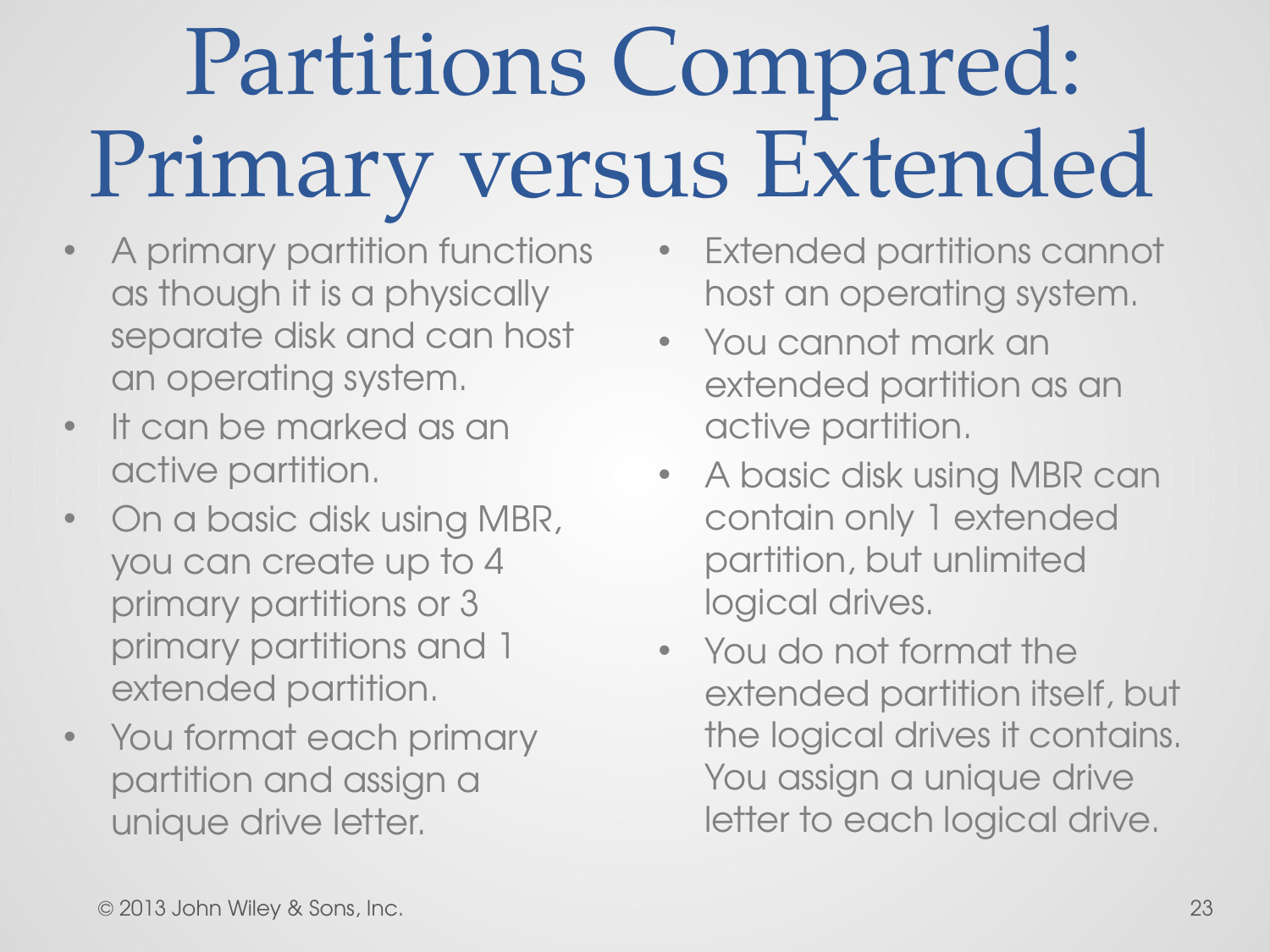

# Partitions Compared: Primary versus Extended
A primary partition functions as though it is a physically separate disk and can host an operating system.
It can be marked as an active partition.
On a basic disk using MBR, you can create up to 4 primary partitions or 3 primary partitions and 1 extended partition.
You format each primary partition and assign a unique drive letter.
Extended partitions cannot host an operating system.
You cannot mark an extended partition as an active partition.
A basic disk using MBR can contain only 1 extended partition, but unlimited logical drives.
You do not format the extended partition itself, but the logical drives it contains. You assign a unique drive letter to each logical drive.

© 2013 John Wiley & Sons, Inc.
23